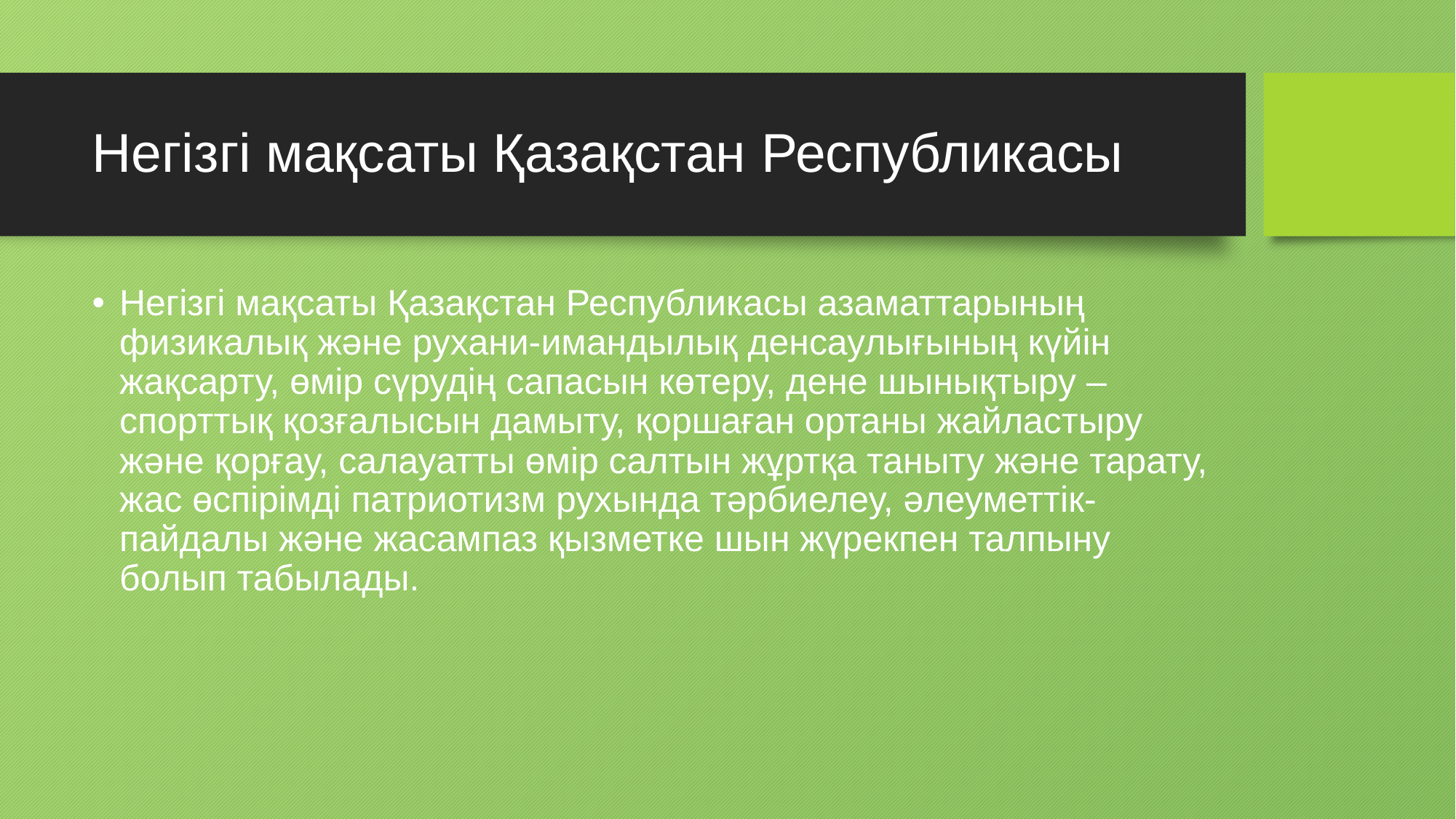

# Негізгі мақсаты Қазақстан Республикасы
Негізгі мақсаты Қазақстан Республикасы азаматтарының физикалық және рухани-имандылық денсаулығының күйін жақсарту, өмір сүрудің сапасын көтеру, дене шынықтыру – спорттық қозғалысын дамыту, қоршаған ортаны жайластыру және қорғау, салауатты өмір салтын жұртқа таныту және тарату, жас өспірімді патриотизм рухында тәрбиелеу, әлеуметтік-пайдалы және жасампаз қызметке шын жүрекпен талпыну болып табылады.